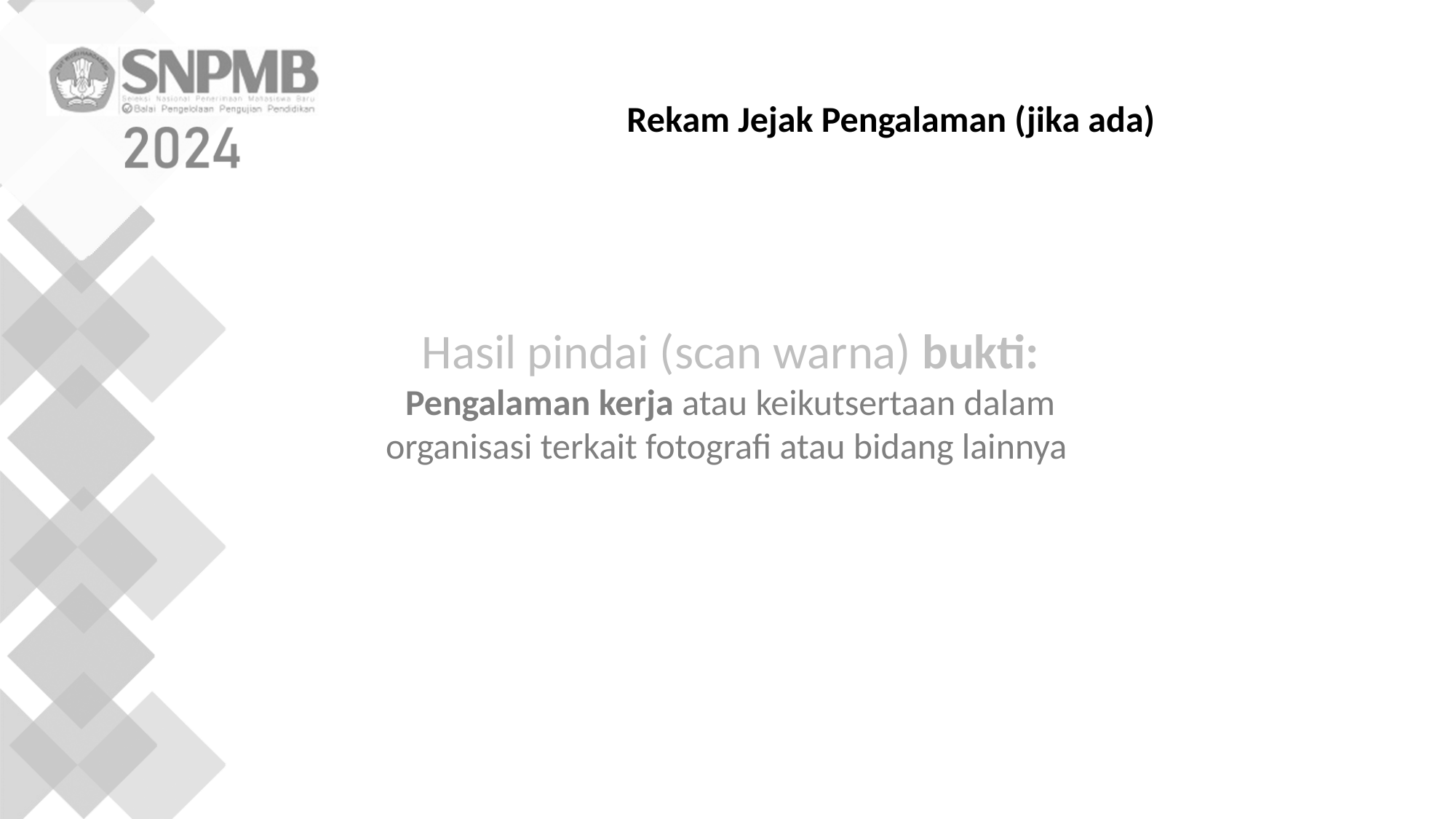

Rekam Jejak Pengalaman (jika ada)
Hasil pindai (scan warna) bukti:
Pengalaman kerja atau keikutsertaan dalam organisasi terkait fotografi atau bidang lainnya